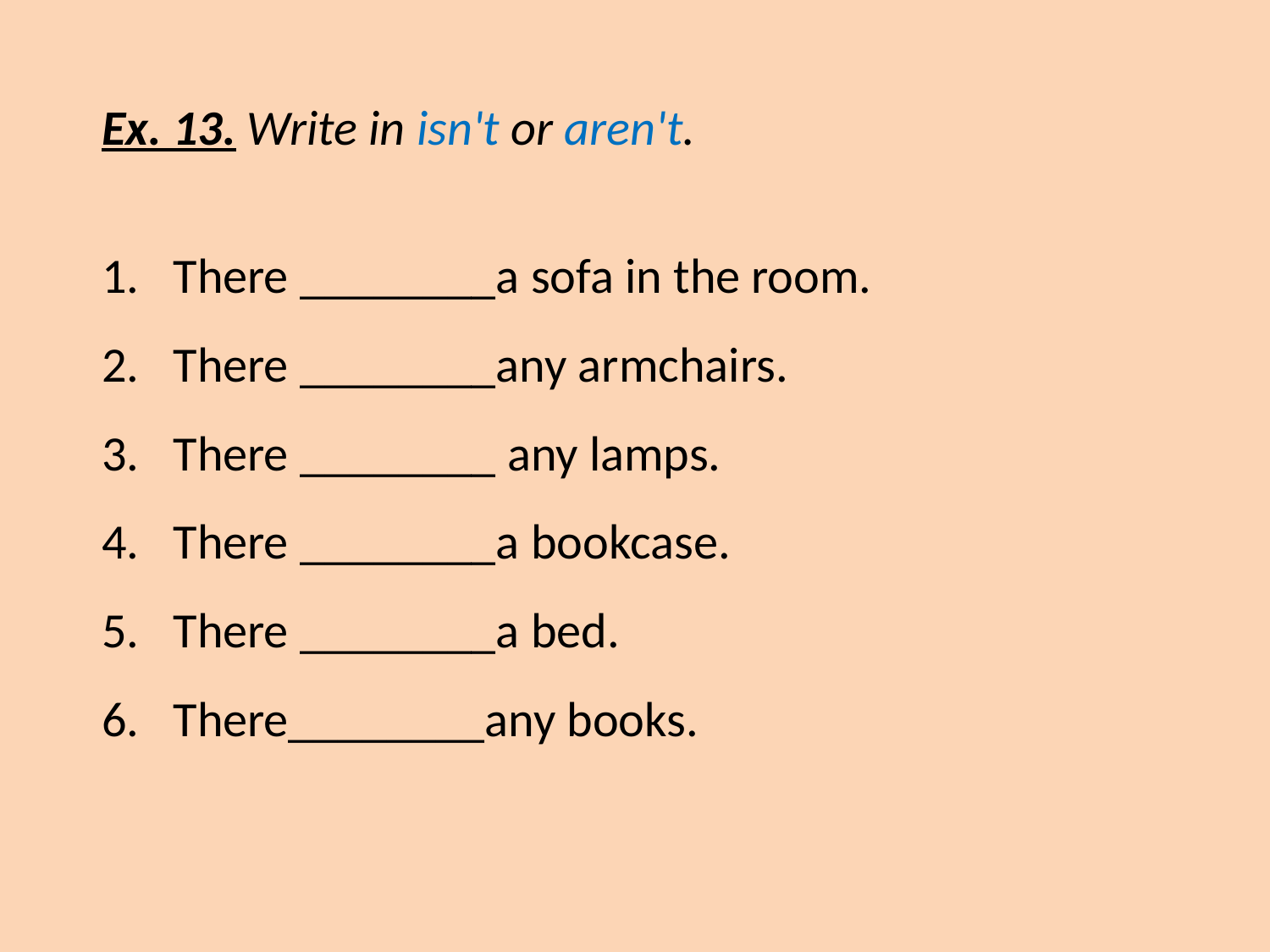

Ex. 13. Write in isn't or aren't.

There ________a sofa in the room.
There ________any armchairs.
There ________ any lamps.
There ________a bookcase.
There ________a bed.
There________any books.